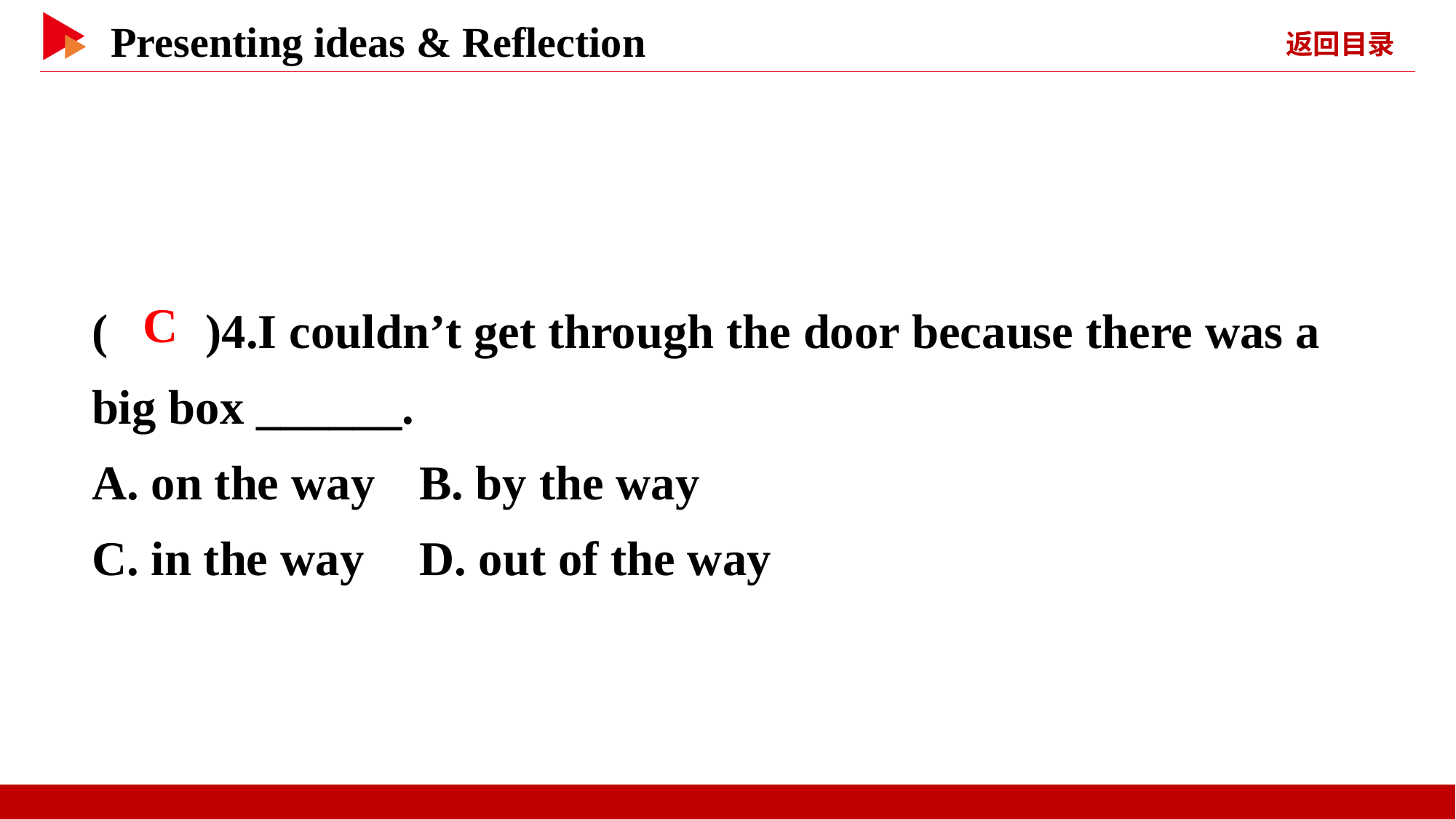

(        )4.I couldn’t get through the door because there was a big box ______.
A. on the way	B. by the way
C. in the way	D. out of the way
   C